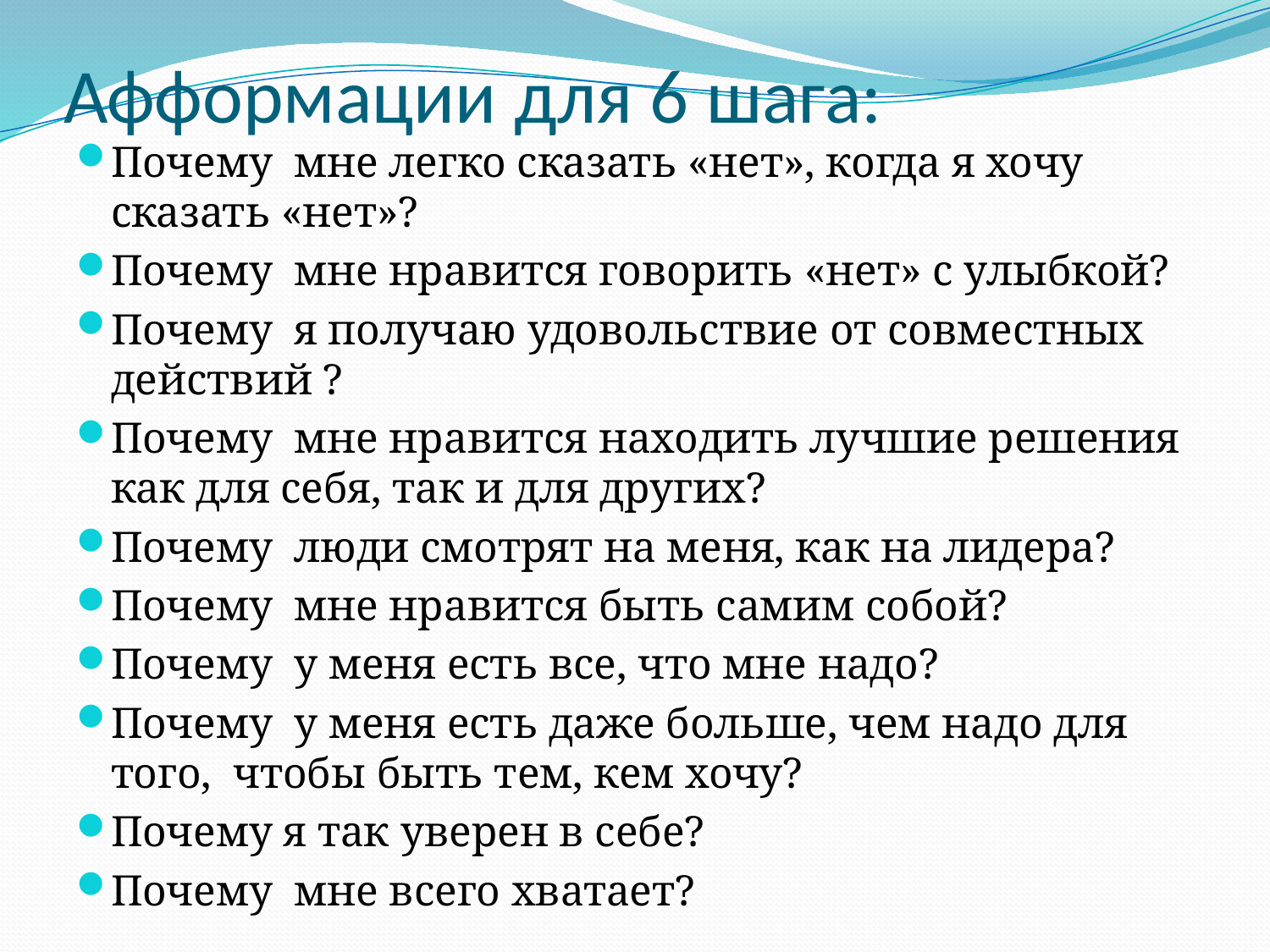

# Афформации для 6 шага:
Почему  мне легко сказать «нет», когда я хочу сказать «нет»?
Почему  мне нравится говорить «нет» с улыбкой?
Почему  я получаю удовольствие от совместных действий ?
Почему  мне нравится находить лучшие решения как для себя, так и для других?
Почему  люди смотрят на меня, как на лидера?
Почему  мне нравится быть самим собой?
Почему  у меня есть все, что мне надо?
Почему  у меня есть даже больше, чем надо для того,  чтобы быть тем, кем хочу?
Почему я так уверен в себе?
Почему  мне всего хватает?